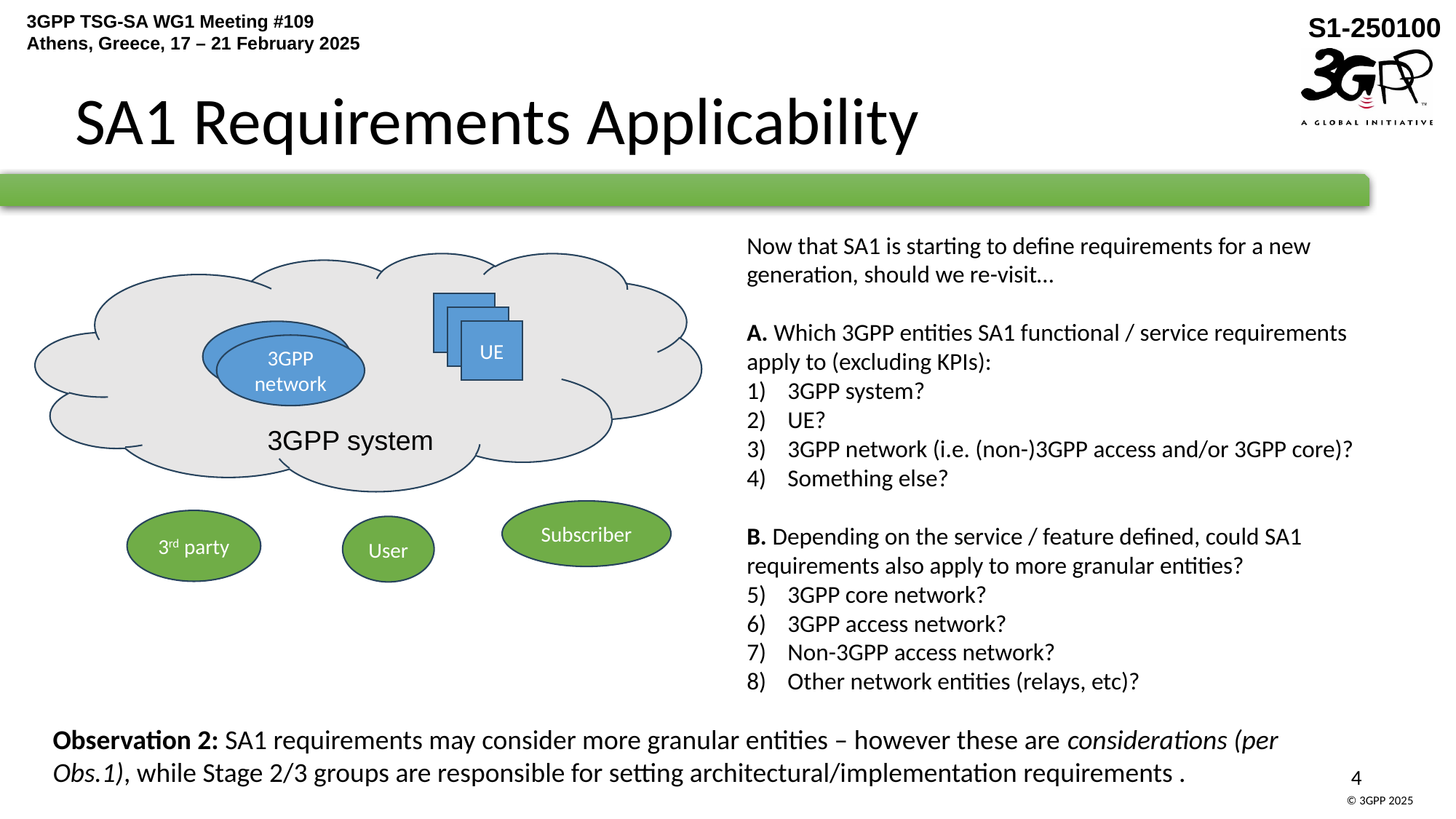

# SA1 Requirements Applicability
Now that SA1 is starting to define requirements for a new generation, should we re-visit…

A. Which 3GPP entities SA1 functional / service requirements apply to (excluding KPIs):
3GPP system?
UE?
3GPP network (i.e. (non-)3GPP access and/or 3GPP core)?
Something else?

B. Depending on the service / feature defined, could SA1 requirements also apply to more granular entities?
3GPP core network?
3GPP access network?
Non-3GPP access network?
Other network entities (relays, etc)?

UE
UE
3GPP network
UE
3GPP network
3GPP system
Subscriber
3rd party
User
Observation 2: SA1 requirements may consider more granular entities – however these are considerations (per Obs.1), while Stage 2/3 groups are responsible for setting architectural/implementation requirements .